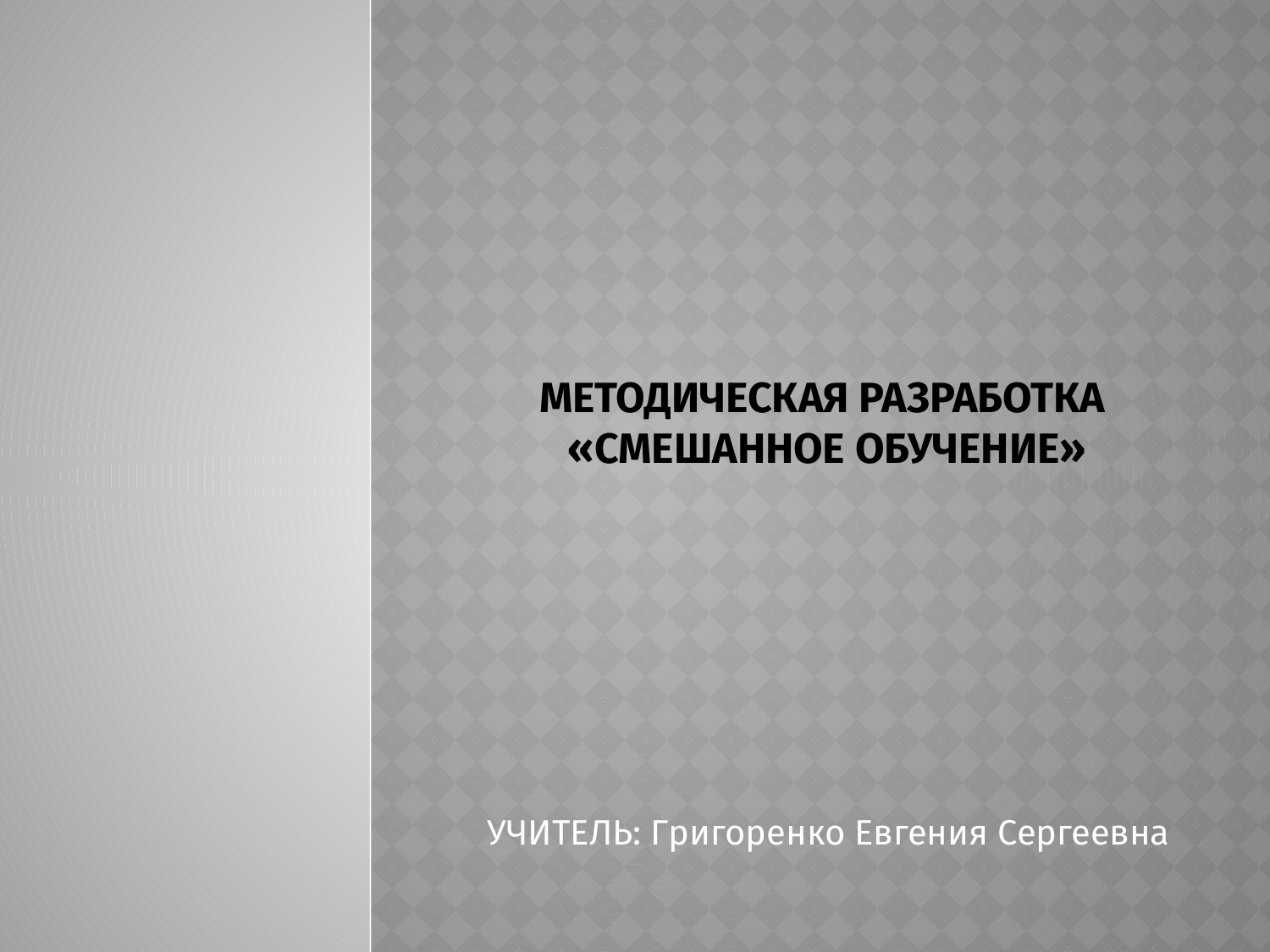

# МЕТОДИЧЕСКАЯ РАЗРАБОТКА «СМЕШАННОЕ ОБУЧЕНИЕ»

УЧИТЕЛЬ: Григоренко Евгения Сергеевна